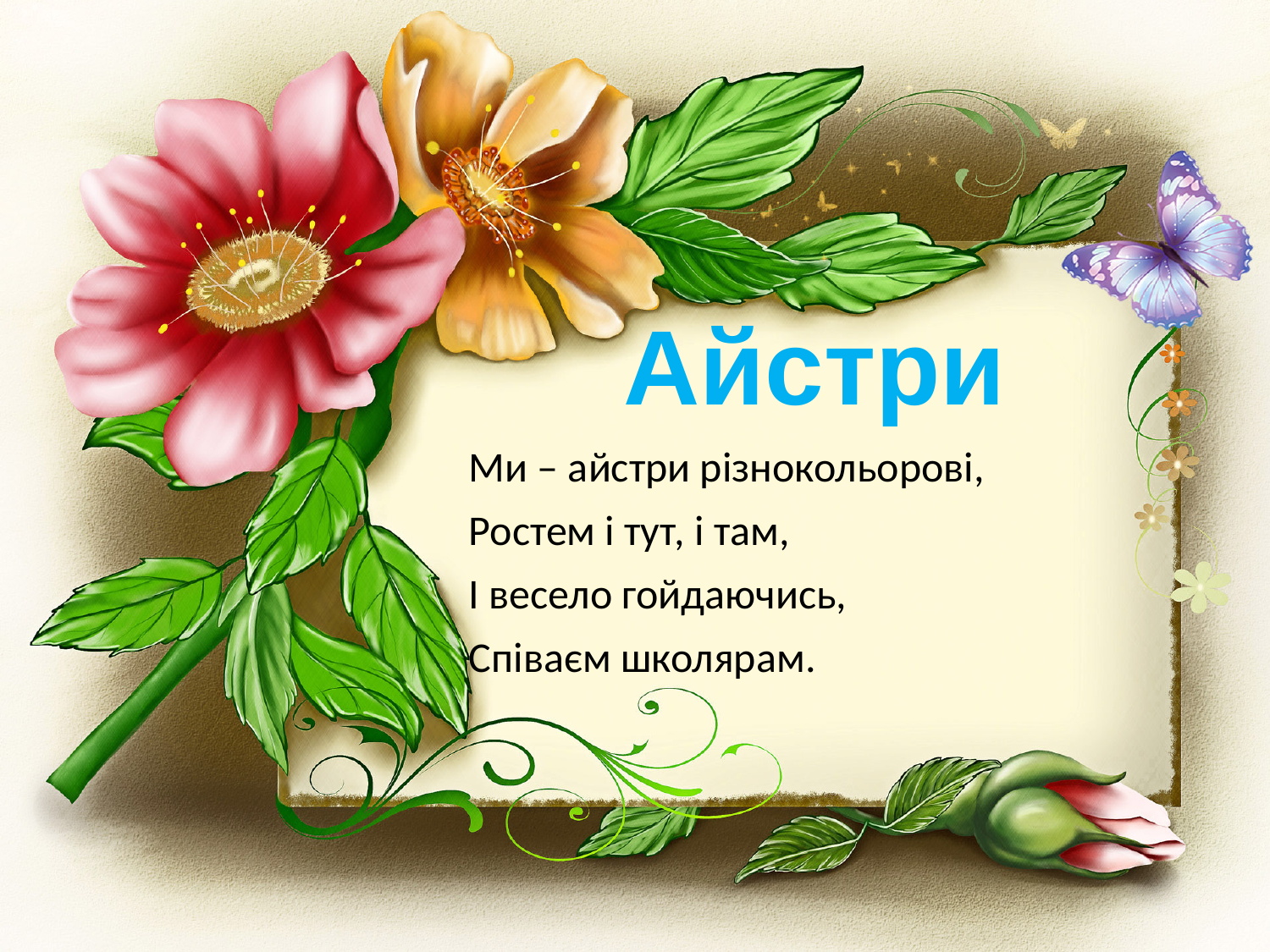

Айстри
Ми – айстри різнокольорові,
Ростем і тут, і там,
І весело гойдаючись,
Співаєм школярам.